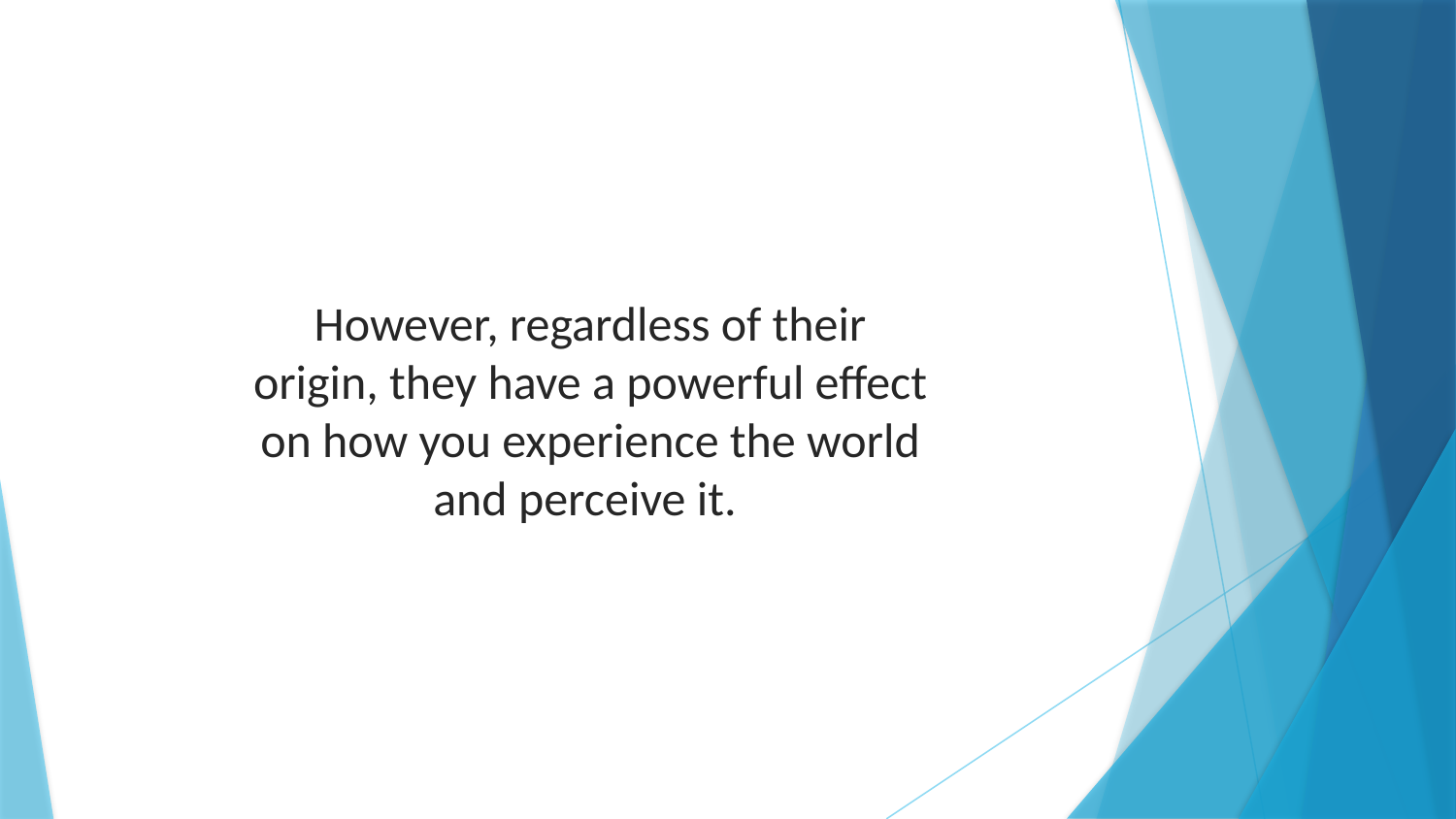

However, regardless of their origin, they have a powerful effect on how you experience the world and perceive it.